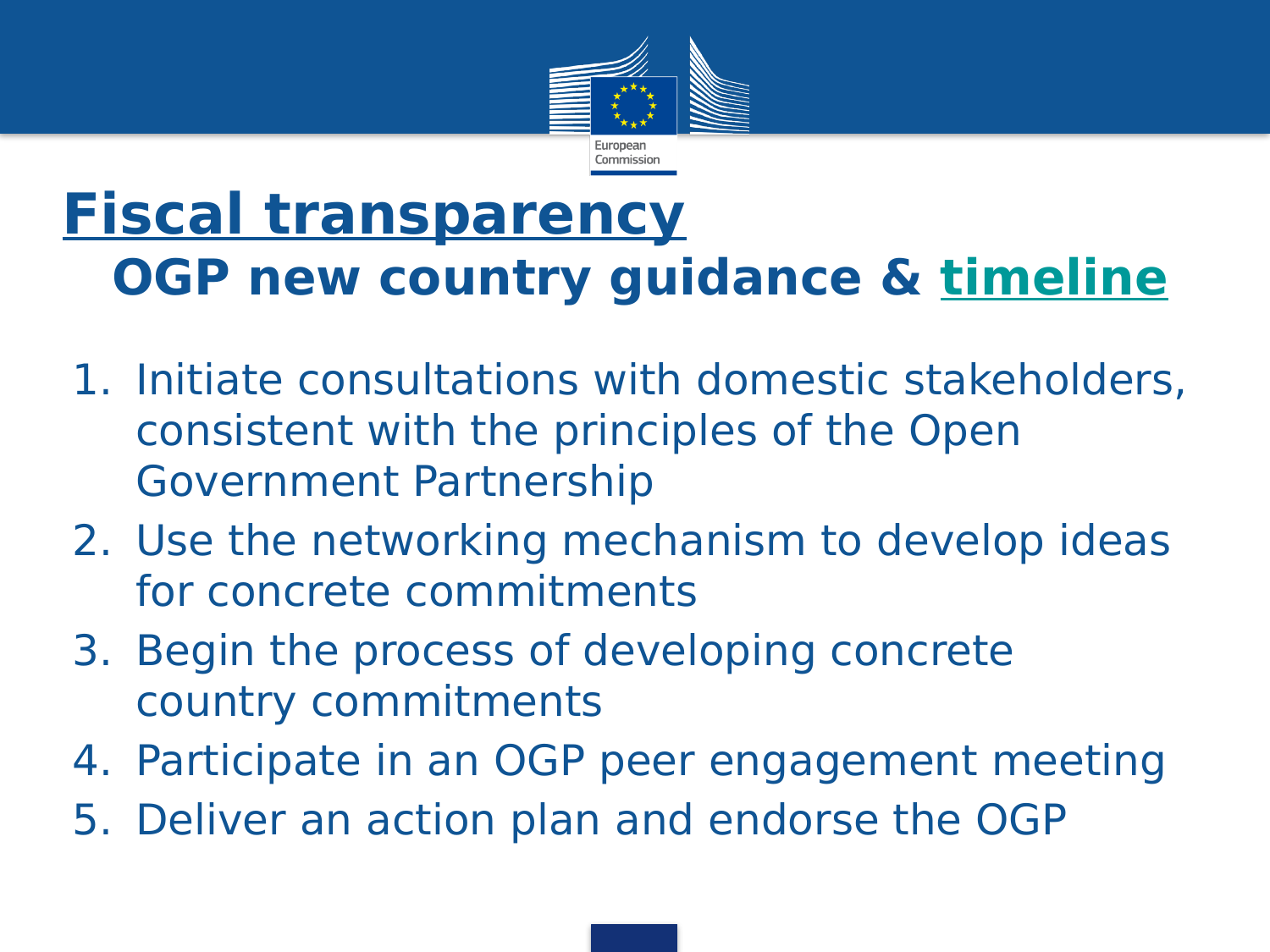

Fiscal transparency
OGP new country guidance & timeline
Initiate consultations with domestic stakeholders, consistent with the principles of the Open Government Partnership
Use the networking mechanism to develop ideas for concrete commitments
Begin the process of developing concrete country commitments
Participate in an OGP peer engagement meeting
Deliver an action plan and endorse the OGP